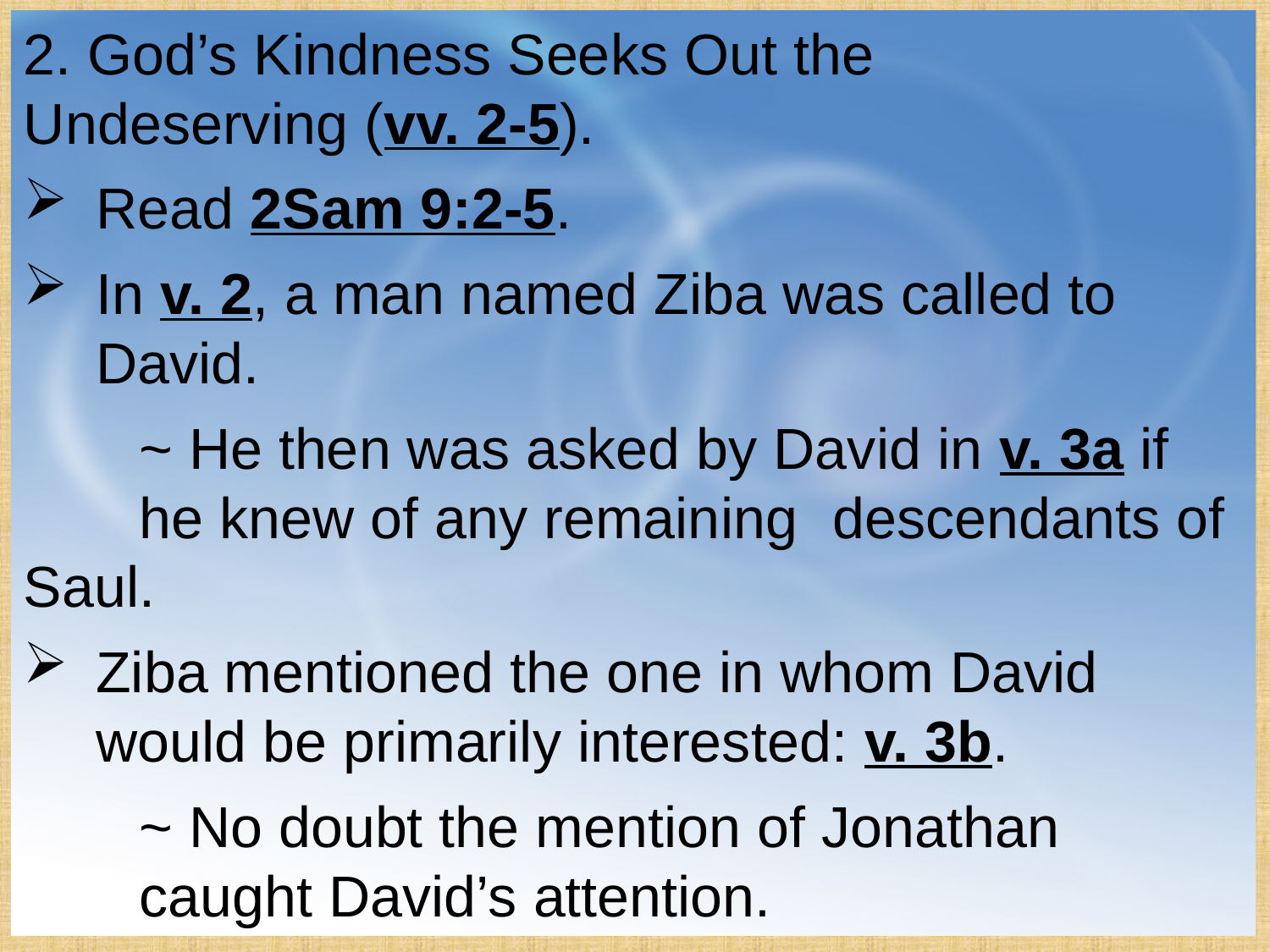

2. God’s Kindness Seeks Out the 	Undeserving (vv. 2-5).
Read 2Sam 9:2-5.
In v. 2, a man named Ziba was called to David.
	~ He then was asked by David in v. 3a if 		he knew of any remaining 					descendants of Saul.
Ziba mentioned the one in whom David would be primarily interested: v. 3b.
	~ No doubt the mention of Jonathan 			caught David’s attention.